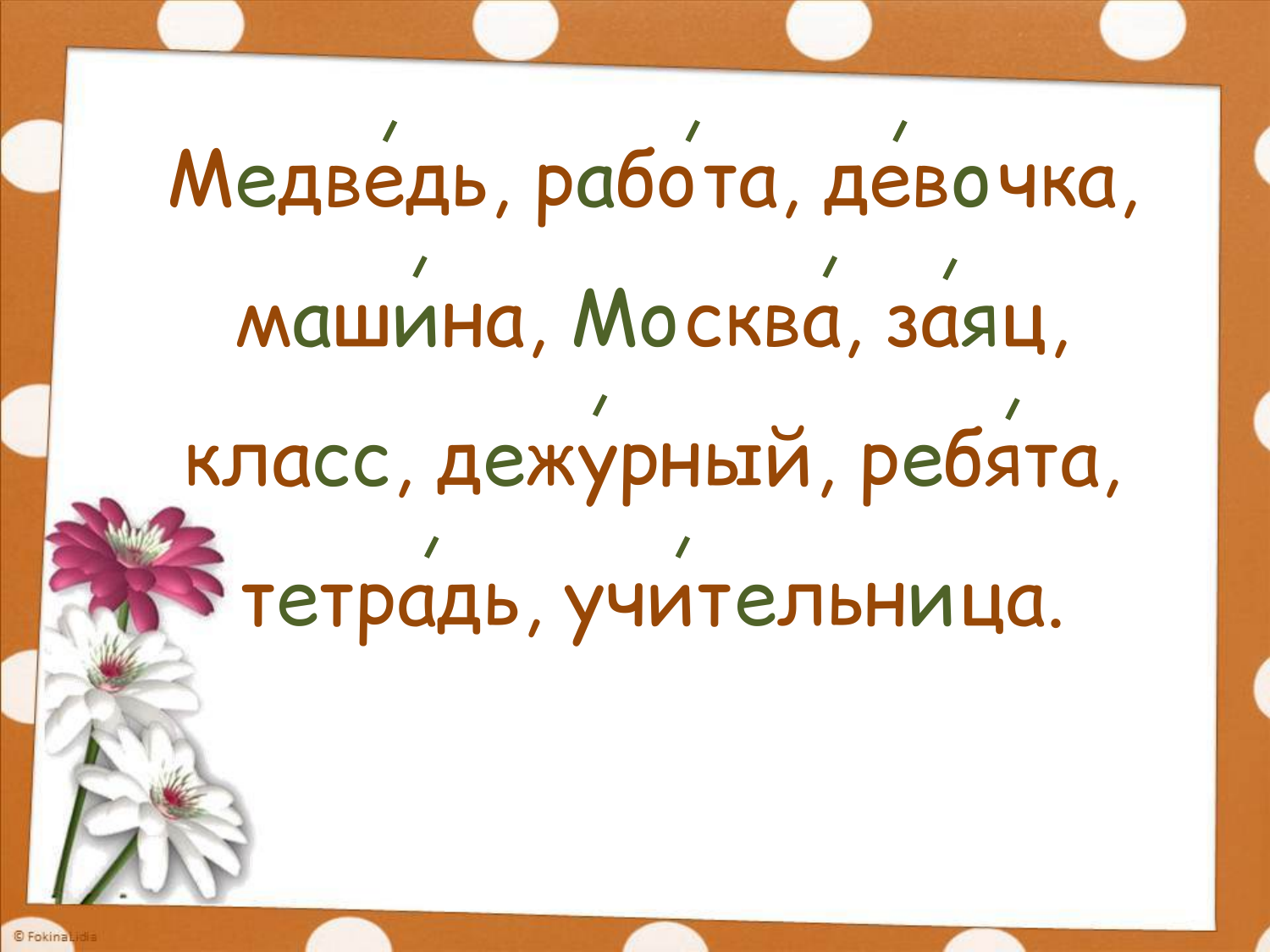

Медведь, работа, девочка,
машина, Москва, заяц,
класс, дежурный, ребята,
тетрадь, учительница.